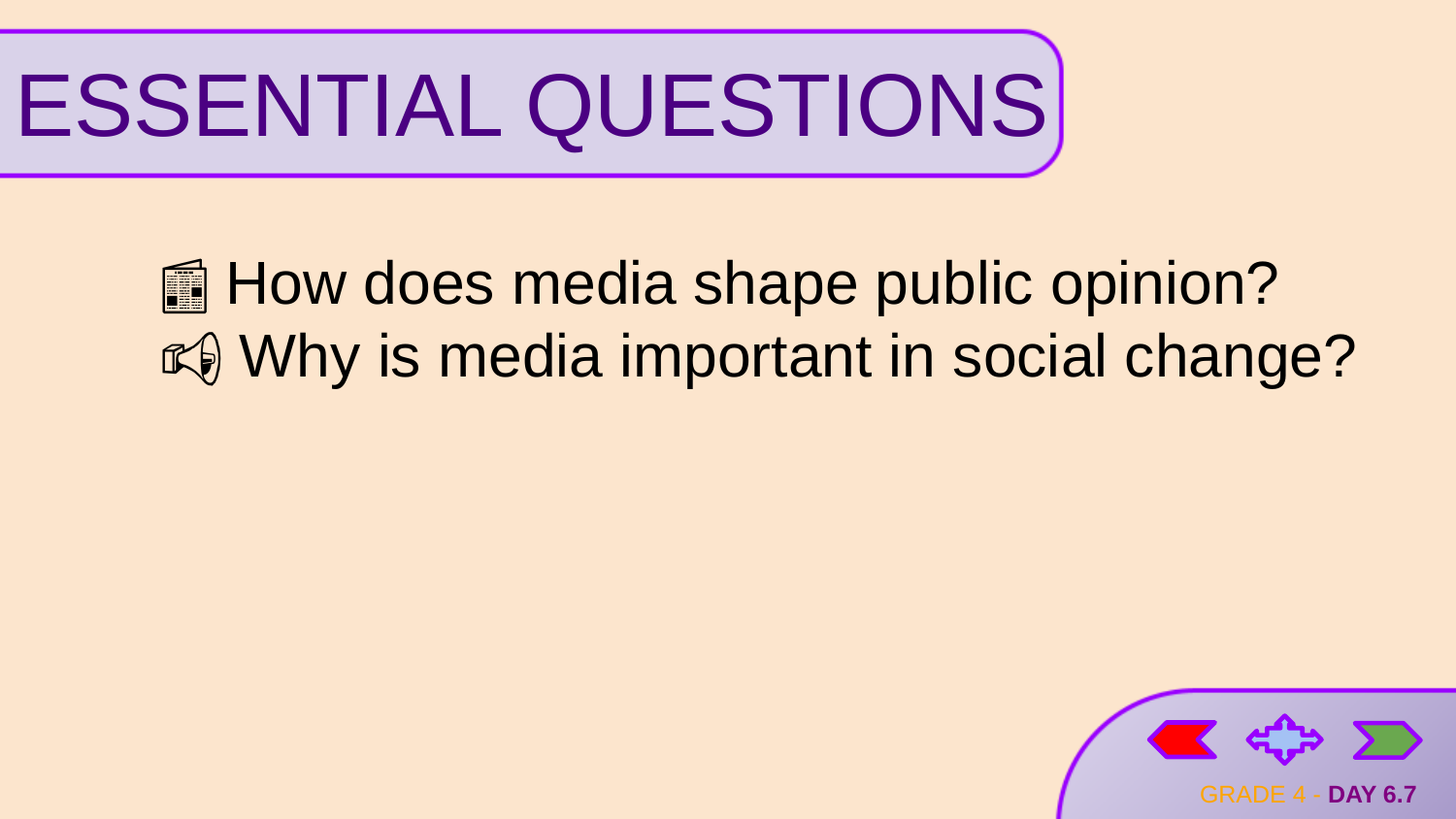

# ESSENTIAL QUESTIONS

📰 How does media shape public opinion?
📢 Why is media important in social change?

GRADE 4 - DAY 6.7